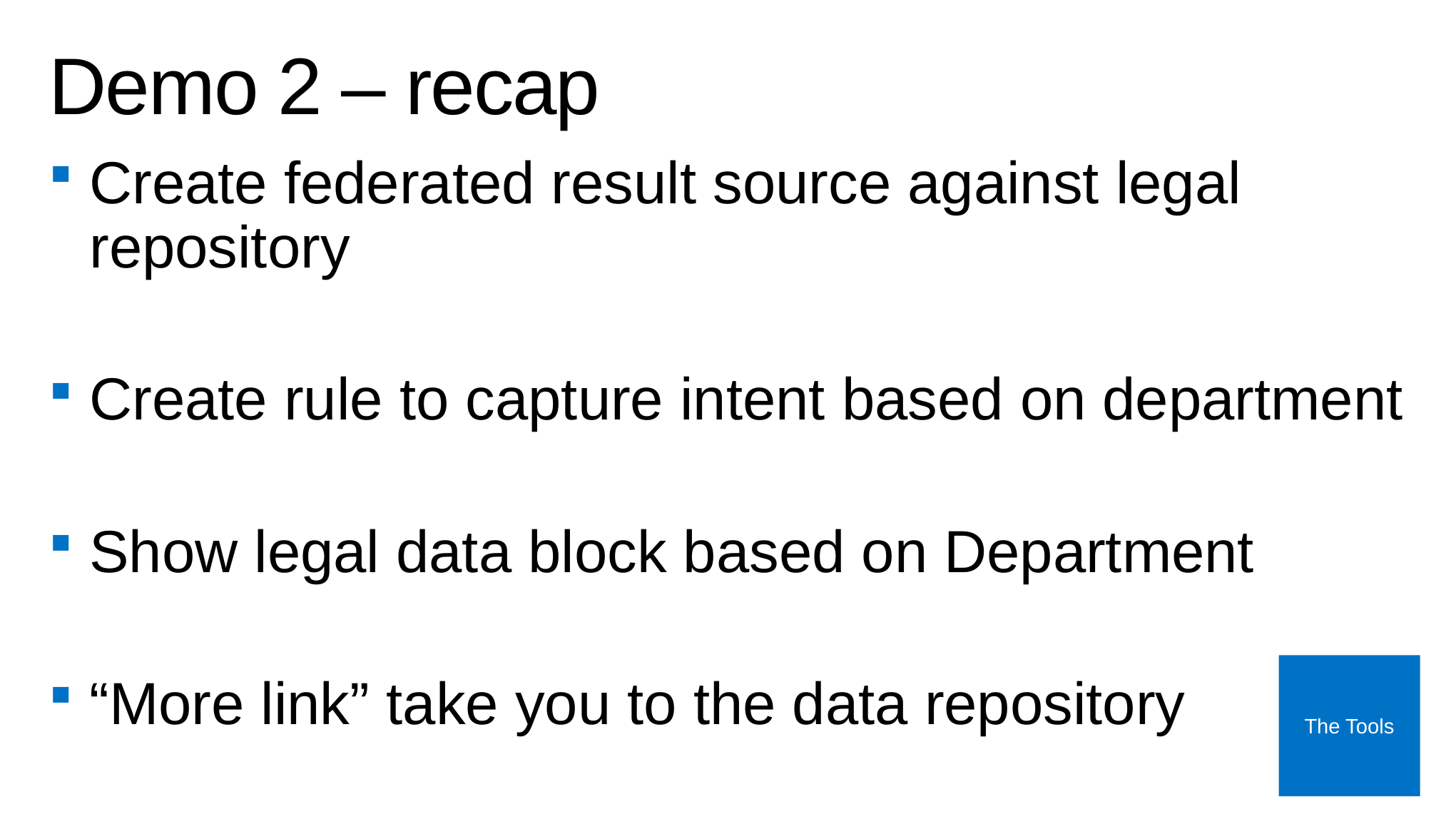

# Demo 2 – recap
Create federated result source against legal repository

Create rule to capture intent based on department

Show legal data block based on Department

“More link” take you to the data repository

The Tools